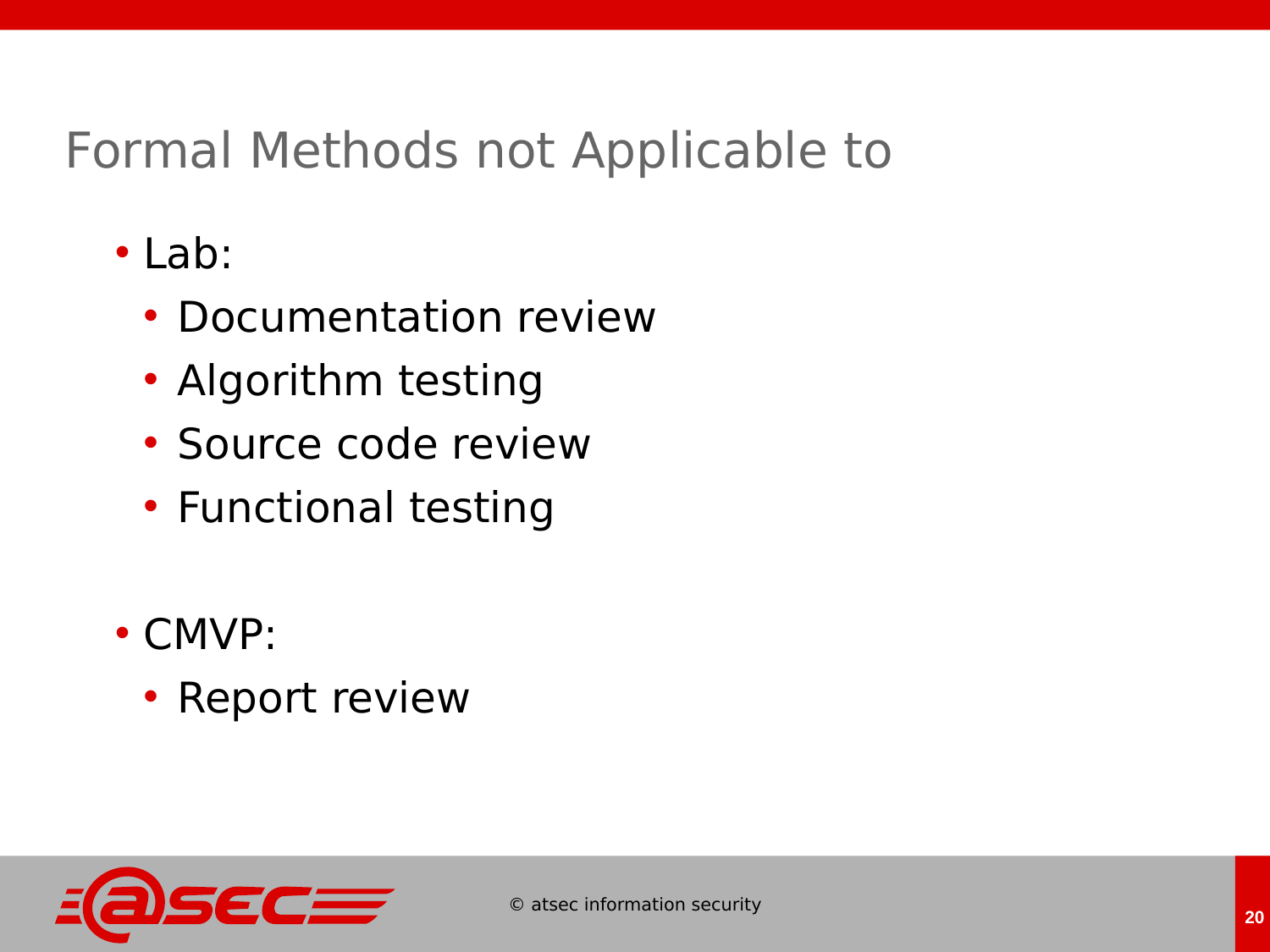

# Formal Methods not Applicable to
Lab:
Documentation review
Algorithm testing
Source code review
Functional testing

CMVP:
Report review
20